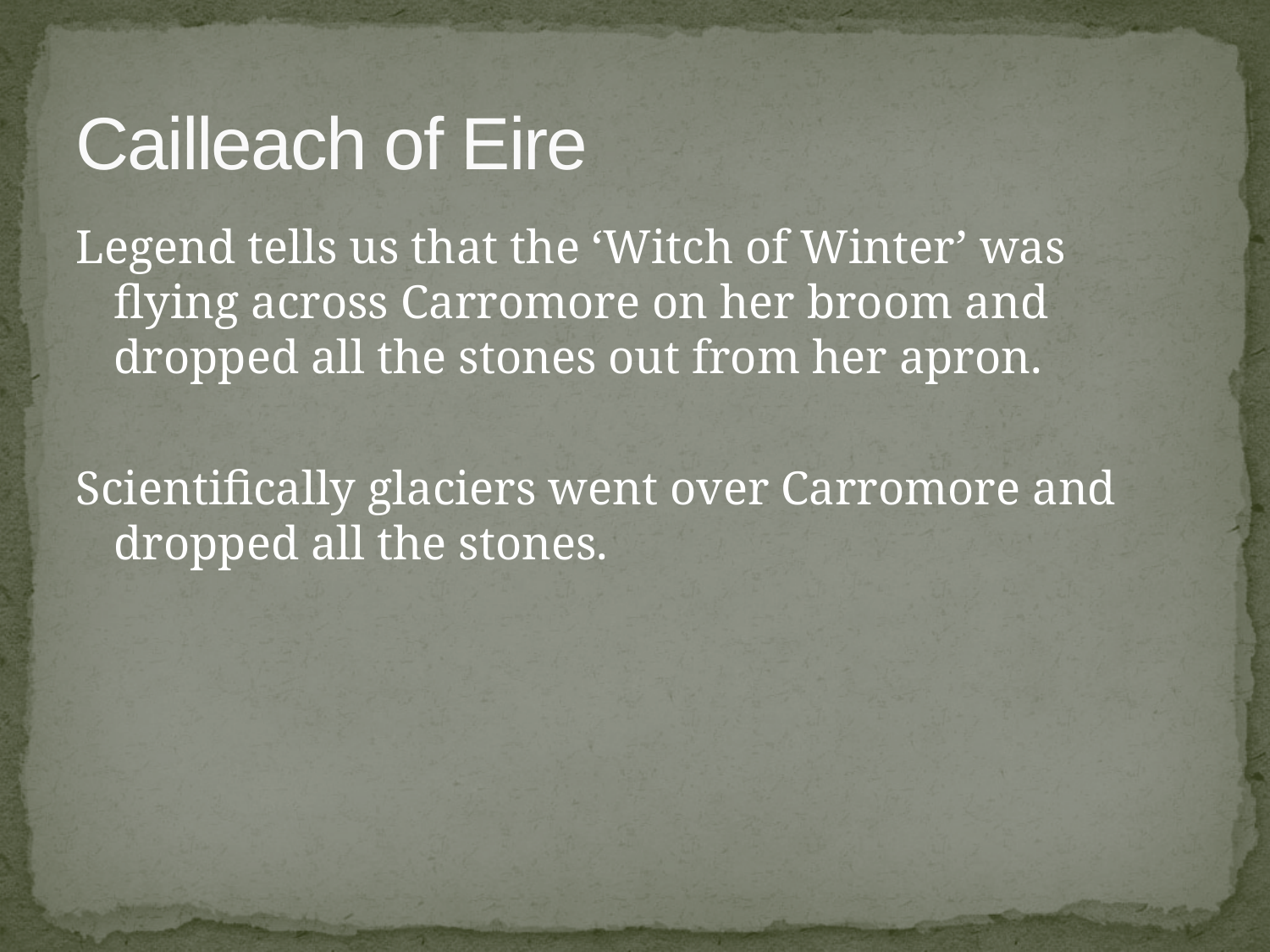

# Cailleach of Eire
Legend tells us that the ‘Witch of Winter’ was flying across Carromore on her broom and dropped all the stones out from her apron.

Scientifically glaciers went over Carromore and dropped all the stones.